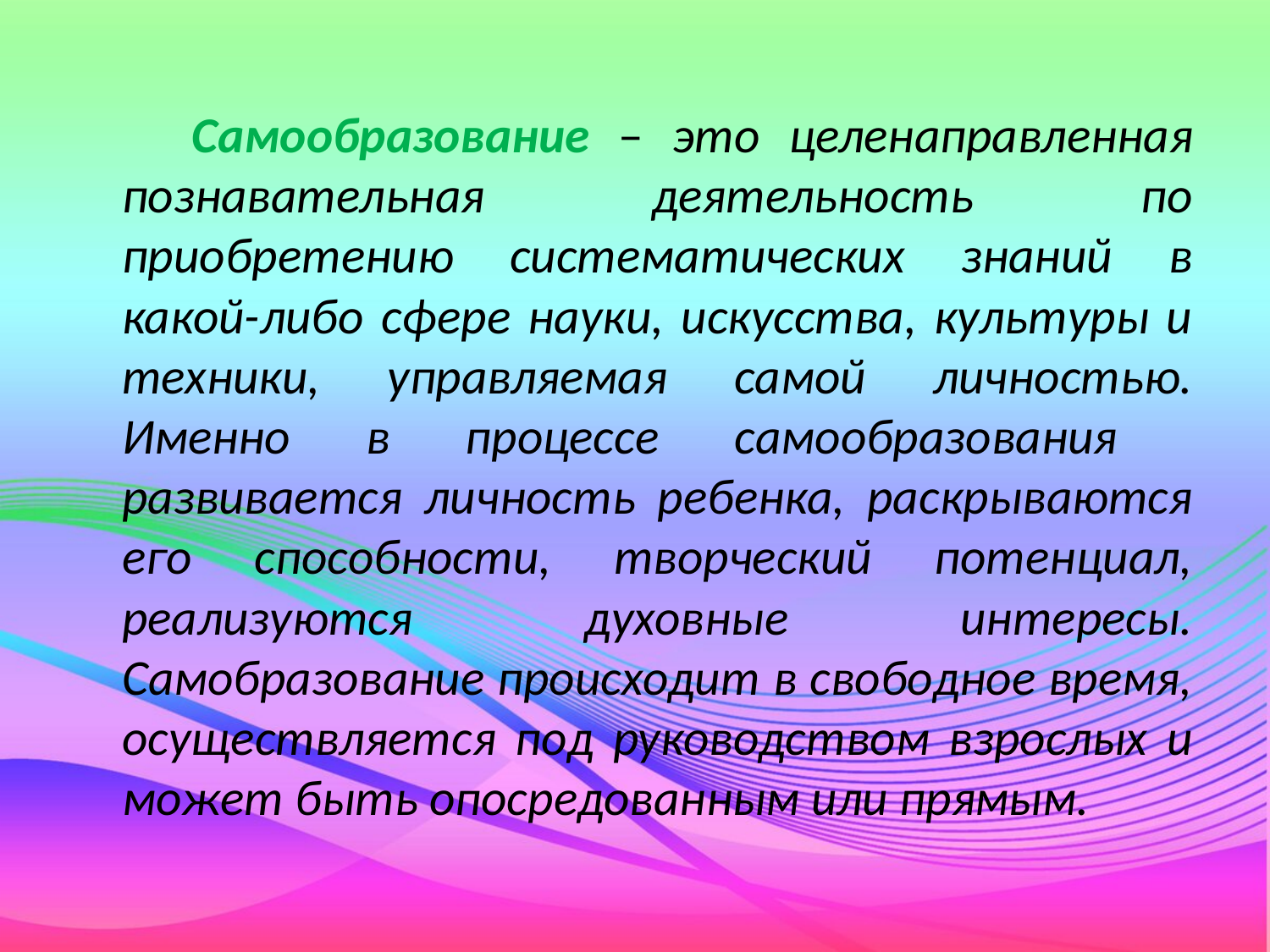

Самообразование – это целенаправленная познавательная деятельность по приобретению систематических знаний в какой-либо сфере науки, искусства, культуры и техники, управляемая самой личностью. Именно в процессе самообразования  развивается личность ребенка, раскрываются его способности, творческий потенциал, реализуются духовные интересы. Самобразование происходит в свободное время, осуществляется под руководством взрослых и может быть опосредованным или прямым.